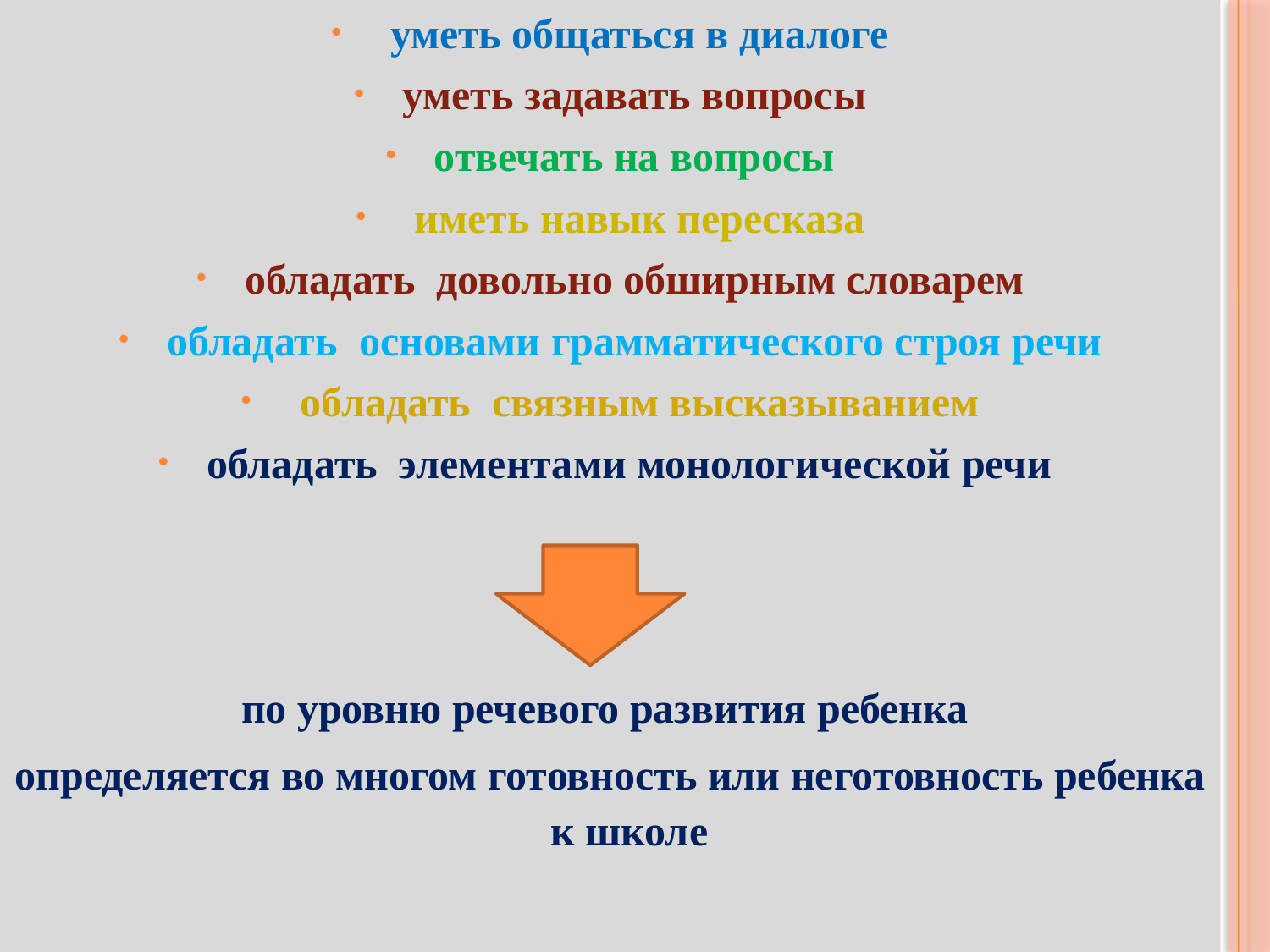

уметь общаться в диалоге
 уметь задавать вопросы
 отвечать на вопросы
  иметь навык пересказа
 обладать  довольно обширным словарем
 обладать  основами грамматического строя речи
  обладать  связным высказыванием
 обладать  элементами монологической речи

по уровню речевого развития ребенка
определяется во многом готовность или неготовность ребенка к школе